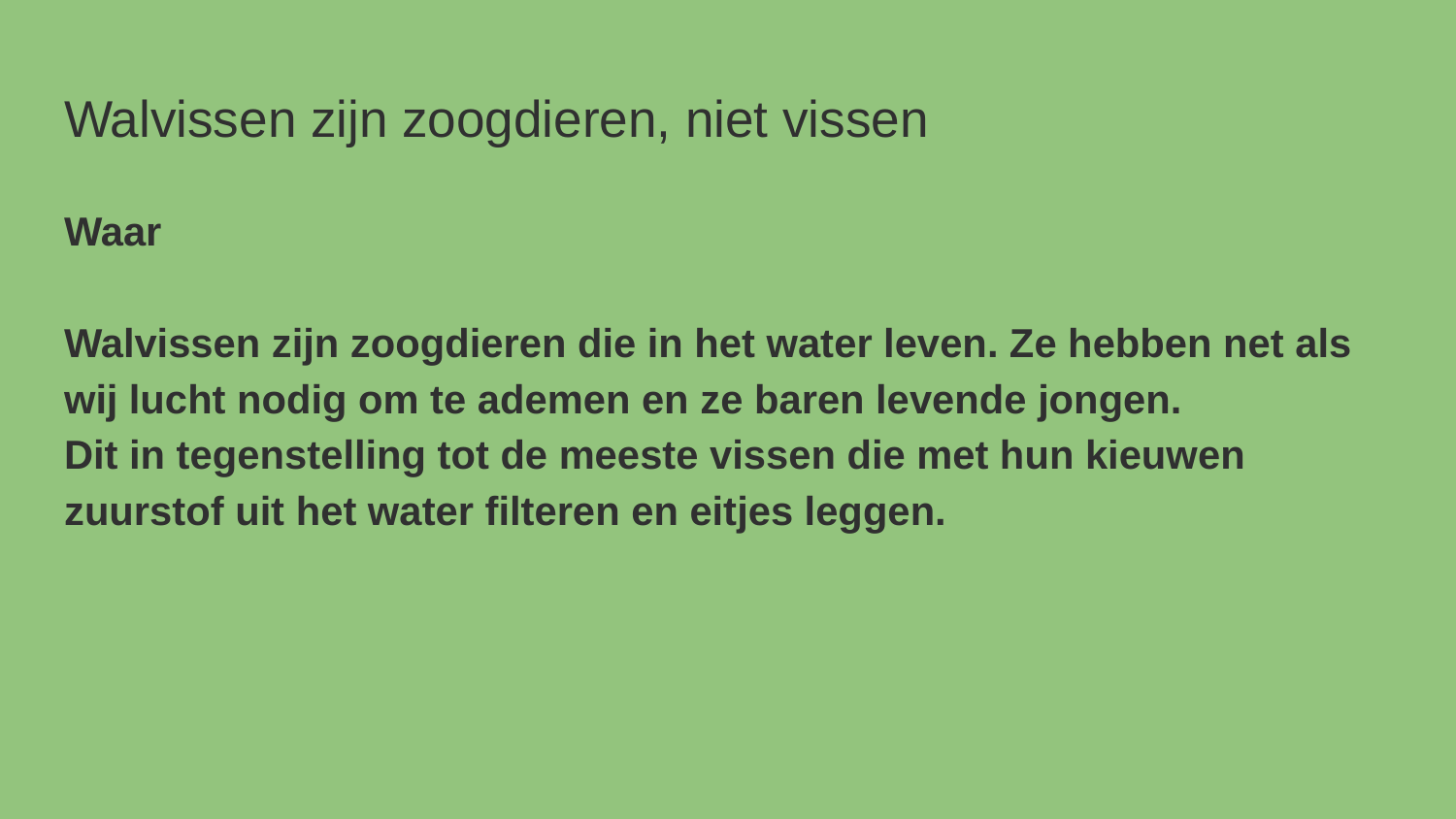

# Walvissen zijn zoogdieren, niet vissen
Waar

Walvissen zijn zoogdieren die in het water leven. Ze hebben net als wij lucht nodig om te ademen en ze baren levende jongen.
Dit in tegenstelling tot de meeste vissen die met hun kieuwen zuurstof uit het water filteren en eitjes leggen.